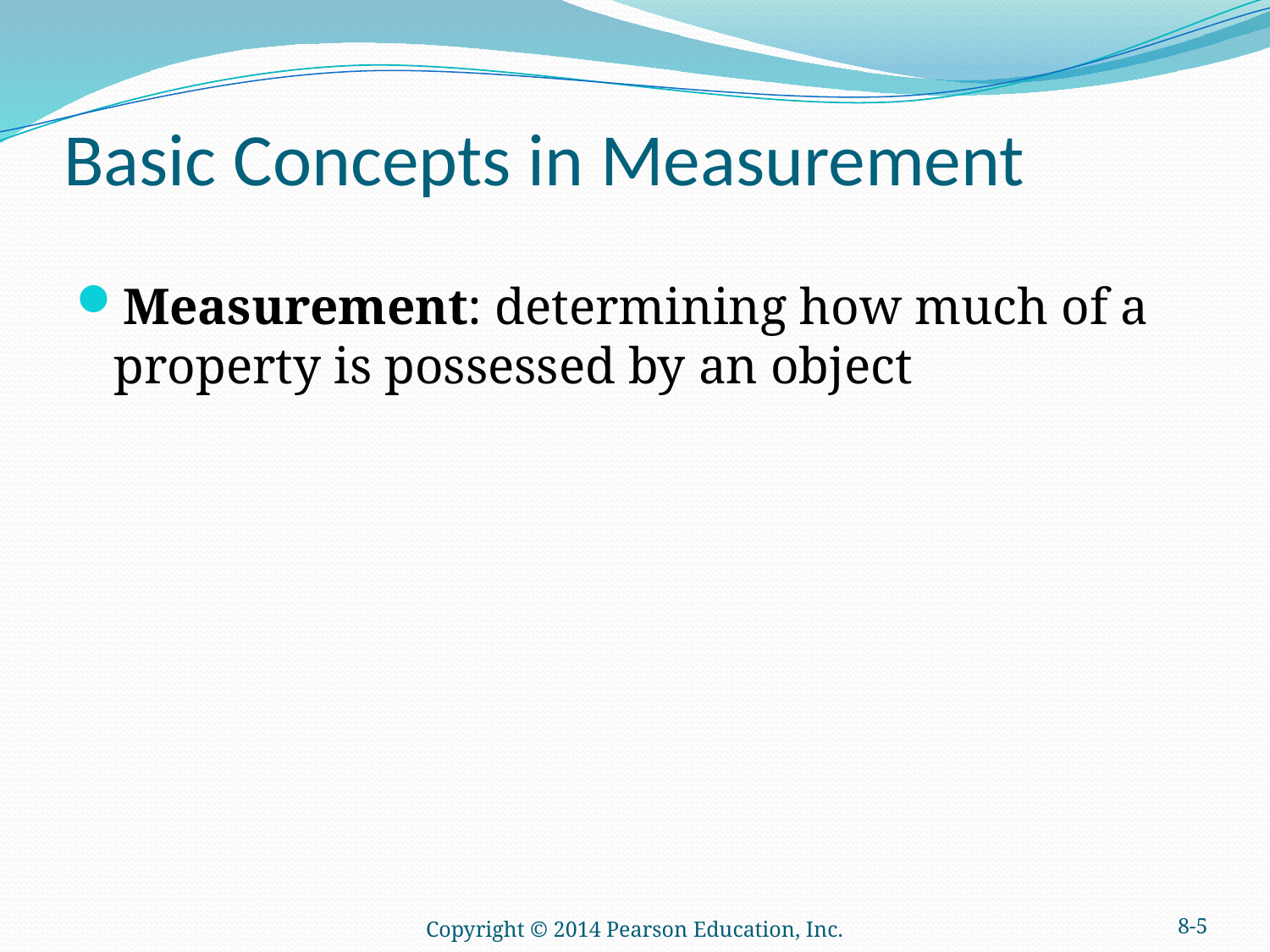

# Basic Concepts in Measurement
Measurement: determining how much of a property is possessed by an object